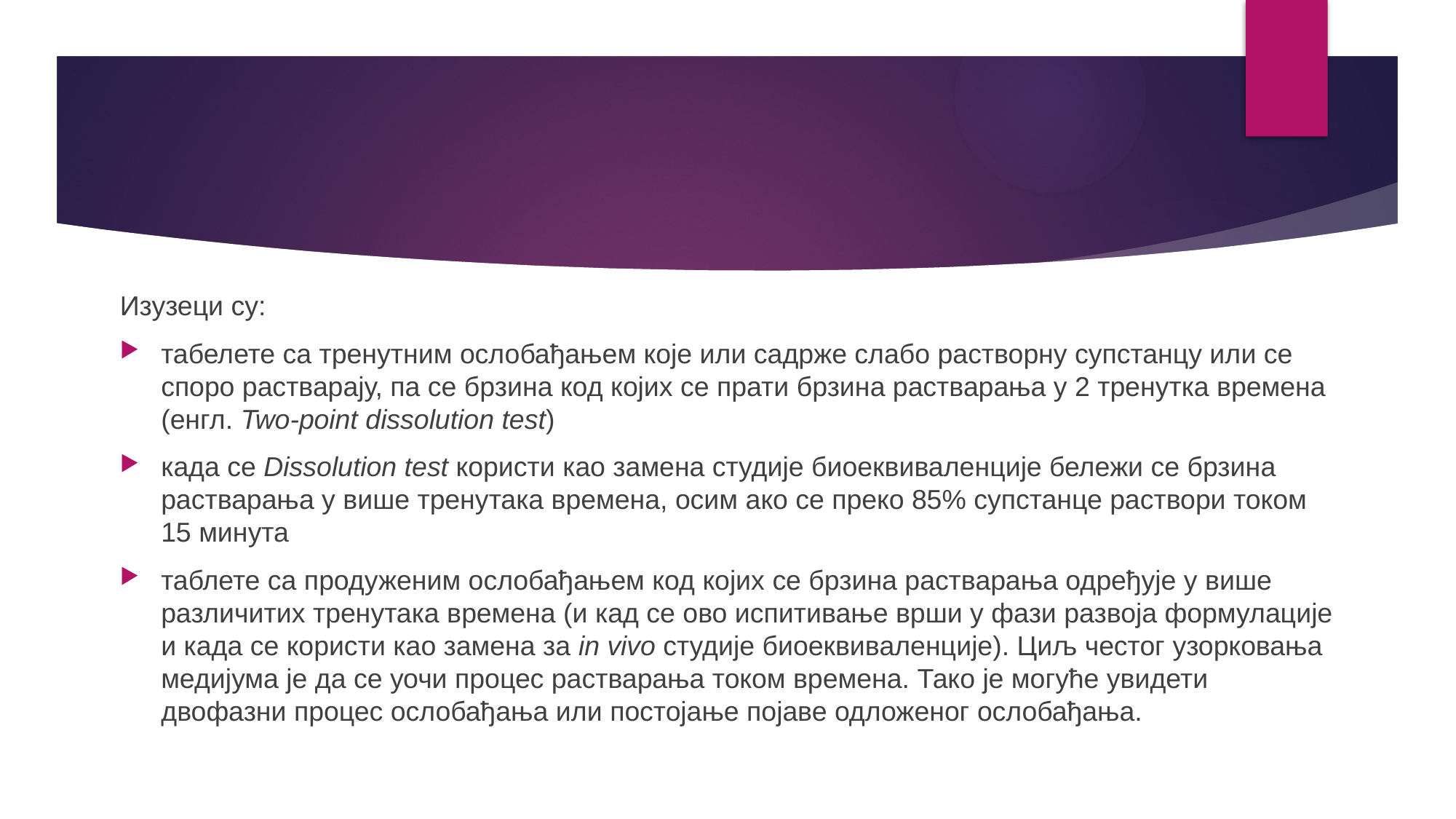

Изузеци су:
табелете са тренутним ослобађањем које или садрже слабо растворну супстанцу или се споро растварају, па се брзина код којих се прати брзина растварања у 2 тренутка времена (енгл. Two-point dissolution test)
када се Dissolution test користи као замена студије биоеквиваленције бележи се брзина растварања у више тренутака времена, осим ако се преко 85% супстанце раствори током 15 минута
таблете са продуженим ослобађањем код којих се брзина растварања одређује у више различитих тренутака времена (и кад се ово испитивање врши у фази развоја формулације и када се користи као замена за in vivo студије биоеквиваленције). Циљ честог узорковања медијума је да се уочи процес растварања током времена. Тако је могуће увидети двофазни процес ослобађања или постојање појаве одложеног ослобађања.